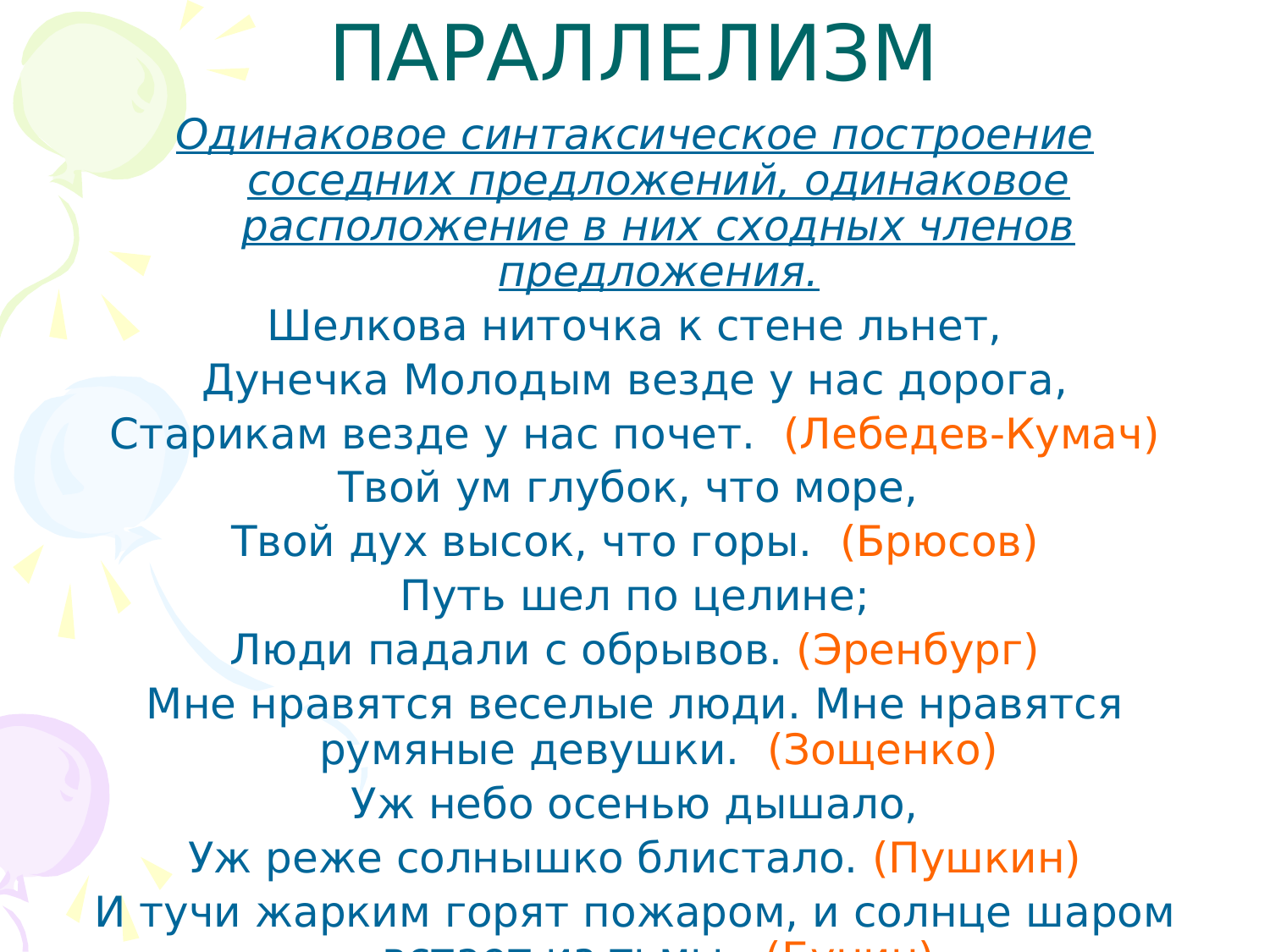

# ПАРАЛЛЕЛИЗМ
Одинаковое синтаксическое построение соседних предложений, одинаковое расположение в них сходных членов предложения.
Шелкова ниточка к стене льнет,
Дунечка Молодым везде у нас дорога,
Старикам везде у нас почет.  (Лебедев-Кумач)
Твой ум глубок, что море,
Твой дух высок, что горы.  (Брюсов)
Путь шел по целине;
Люди падали с обрывов. (Эренбург)
Мне нравятся веселые люди. Мне нравятся румяные девушки.  (Зощенко)
Уж небо осенью дышало,
Уж реже солнышко блистало. (Пушкин)
И тучи жарким горят пожаром, и солнце шаром встает из тьмы.  (Бунин)